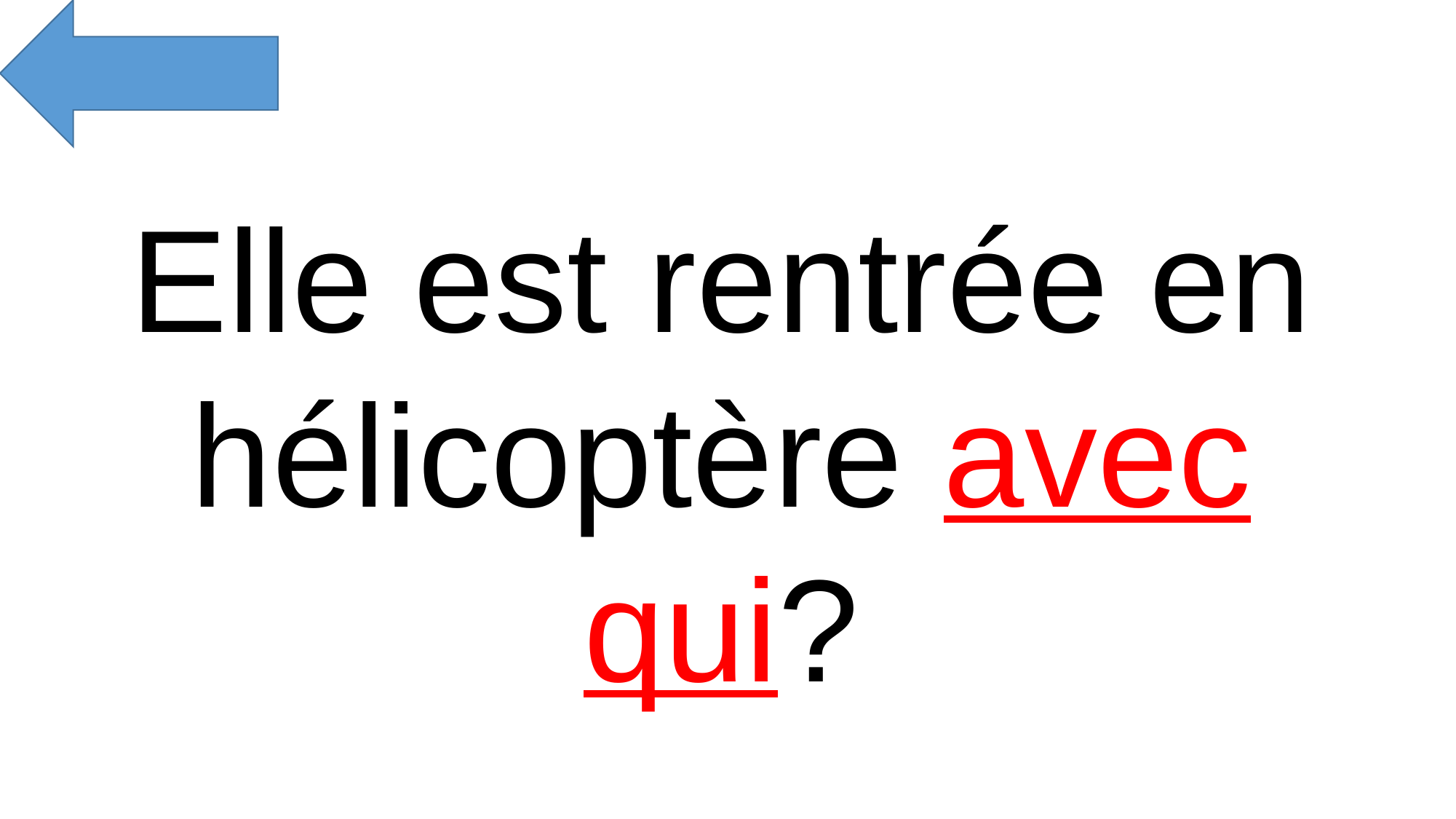

Elle est rentrée en hélicoptère avec qui?